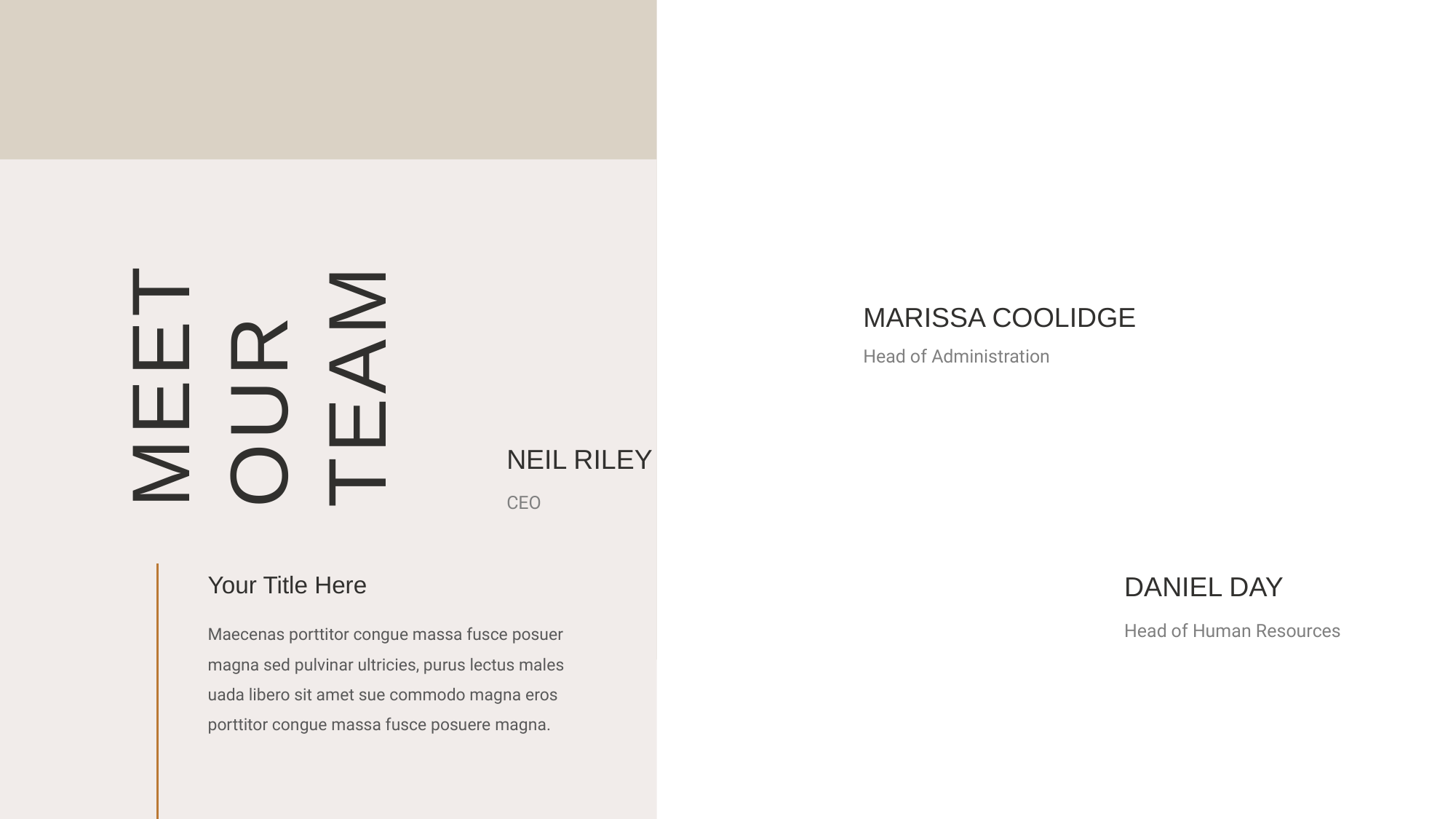

MEET OUR TEAM

MARISSA COOLIDGE
Head of Administration

NEIL RILEY
CEO
Your Title Here
DANIEL DAY
Maecenas porttitor congue massa fusce posuer magna sed pulvinar ultricies, purus lectus males uada libero sit amet sue commodo magna eros porttitor congue massa fusce posuere magna.
Head of Human Resources